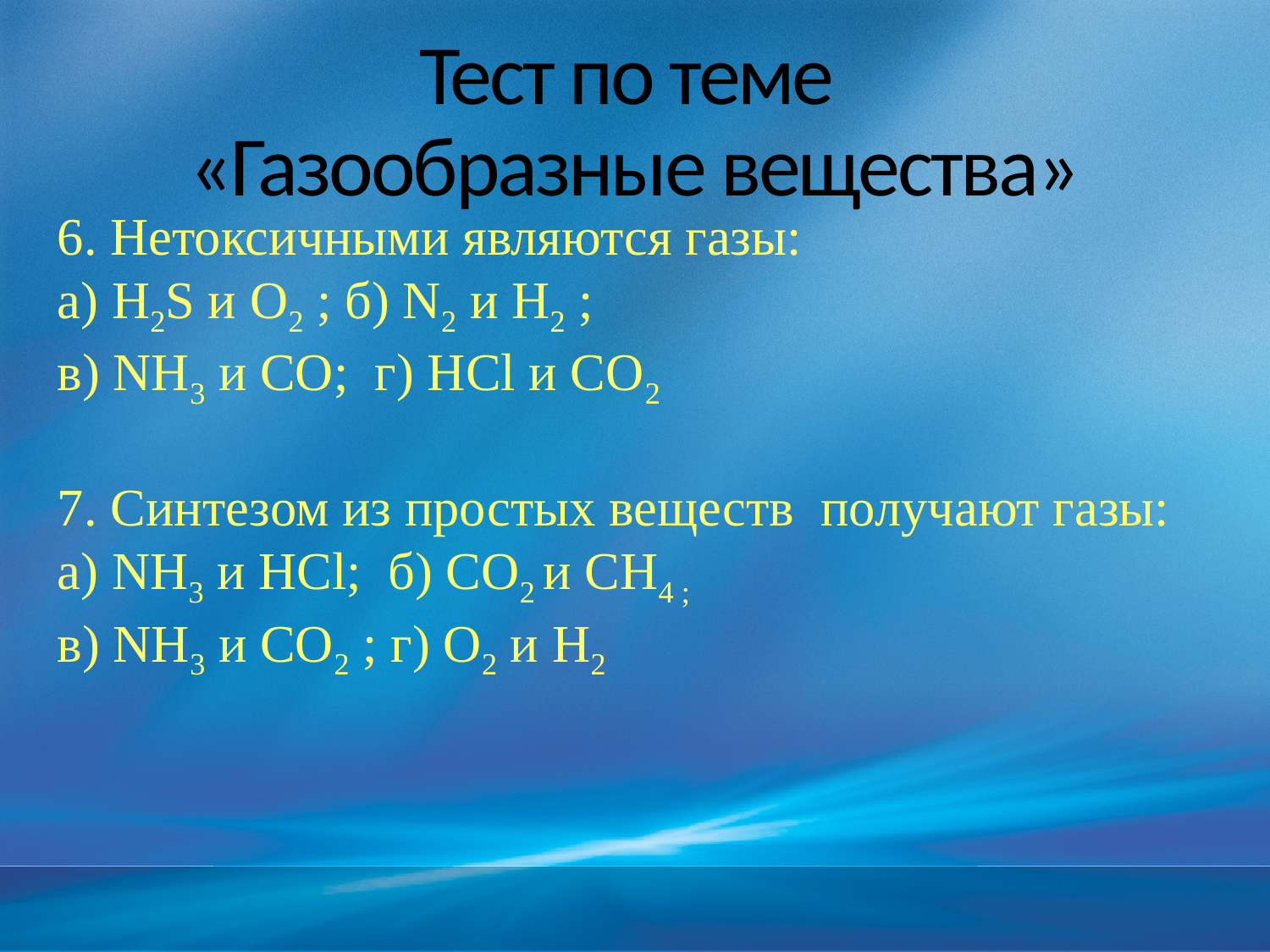

# Тест по теме «Газообразные вещества»
6. Нетоксичными являются газы:
а) H2S и O2 ; б) N2 и H2 ;
в) NH3 и CO;  г) HCl и CO2

7. Синтезом из простых веществ  получают газы:
а) NH3 и HCl;  б) CO2 и CH4 ;
в) NH3 и CO2 ; г) O2 и H2